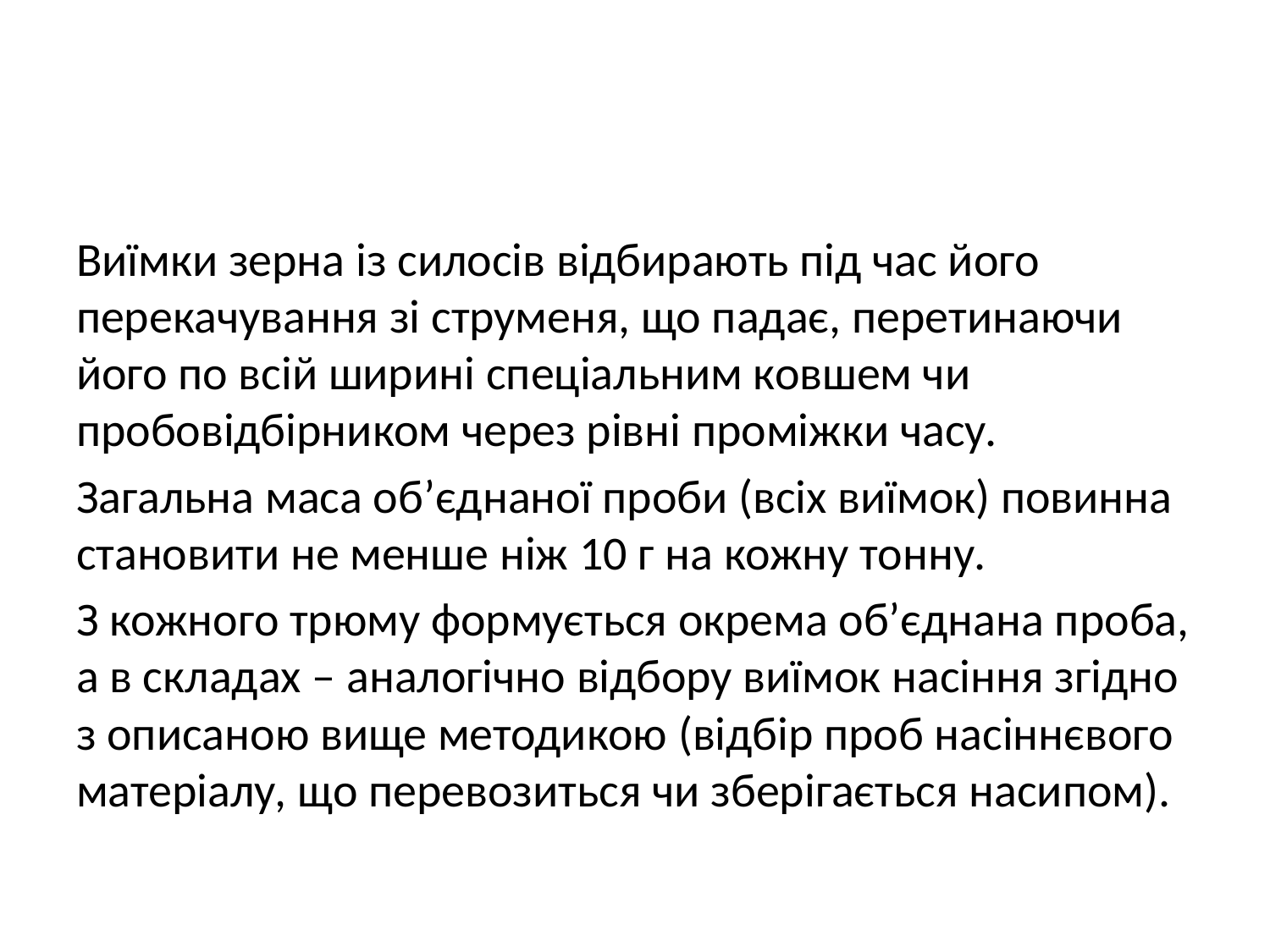

#
Виїмки зерна із силосів відбирають під час його перекачування зі струменя, що падає, перетинаючи його по всій ширині спеціальним ковшем чи пробовідбірником через рівні проміжки часу.
Загальна маса об’єднаної проби (всіх виїмок) повинна становити не менше ніж 10 г на кожну тонну.
З кожного трюму формується окрема об’єднана проба, а в складах – аналогічно відбору виїмок насіння згідно з описаною вище методикою (відбір проб насіннєвого матеріалу, що перевозиться чи зберігається насипом).